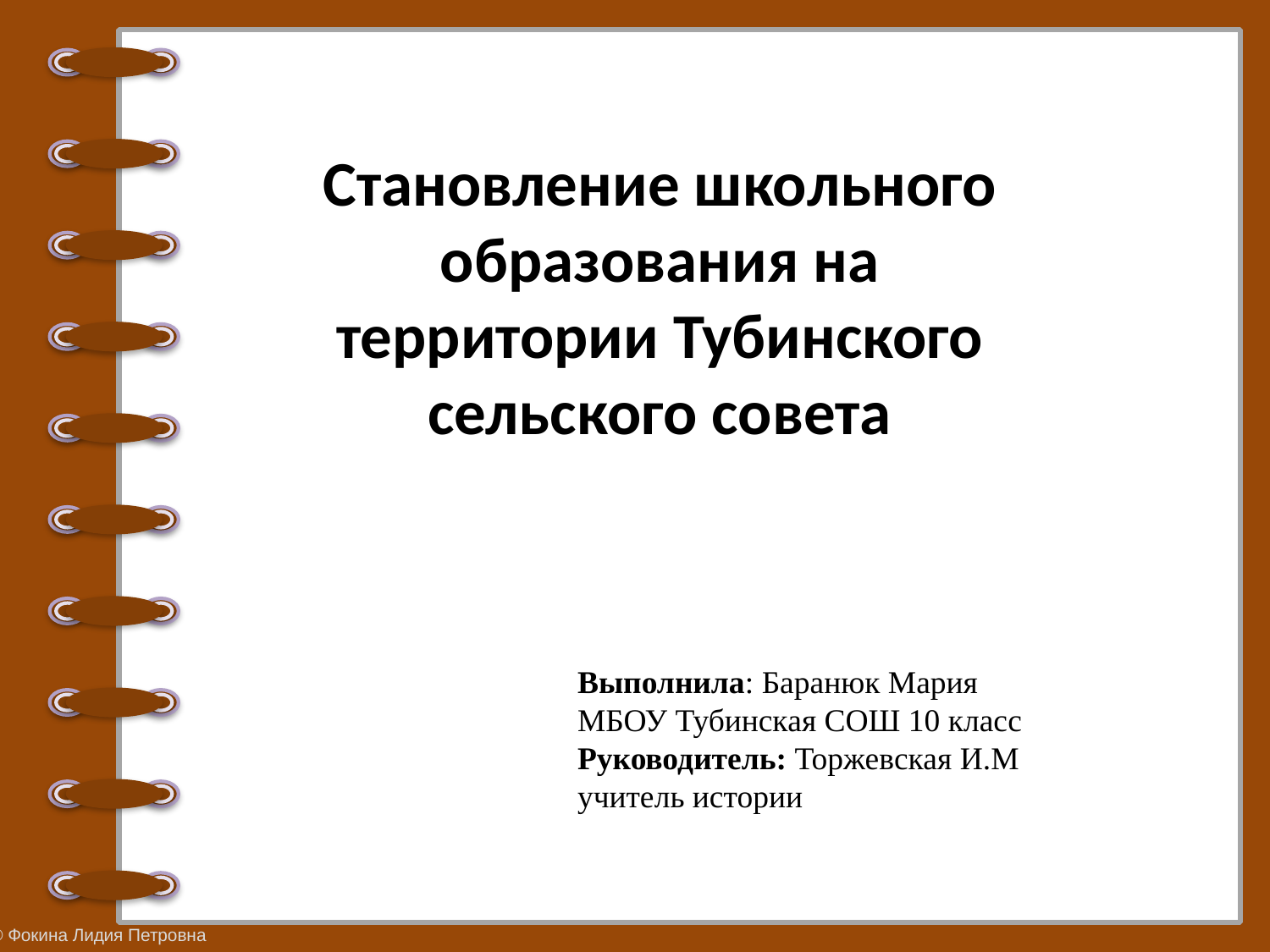

Становление школьного образования на территории Тубинского сельского совета

Выполнила: Баранюк Мария
МБОУ Тубинская СОШ 10 класс
Руководитель: Торжевская И.М
учитель истории